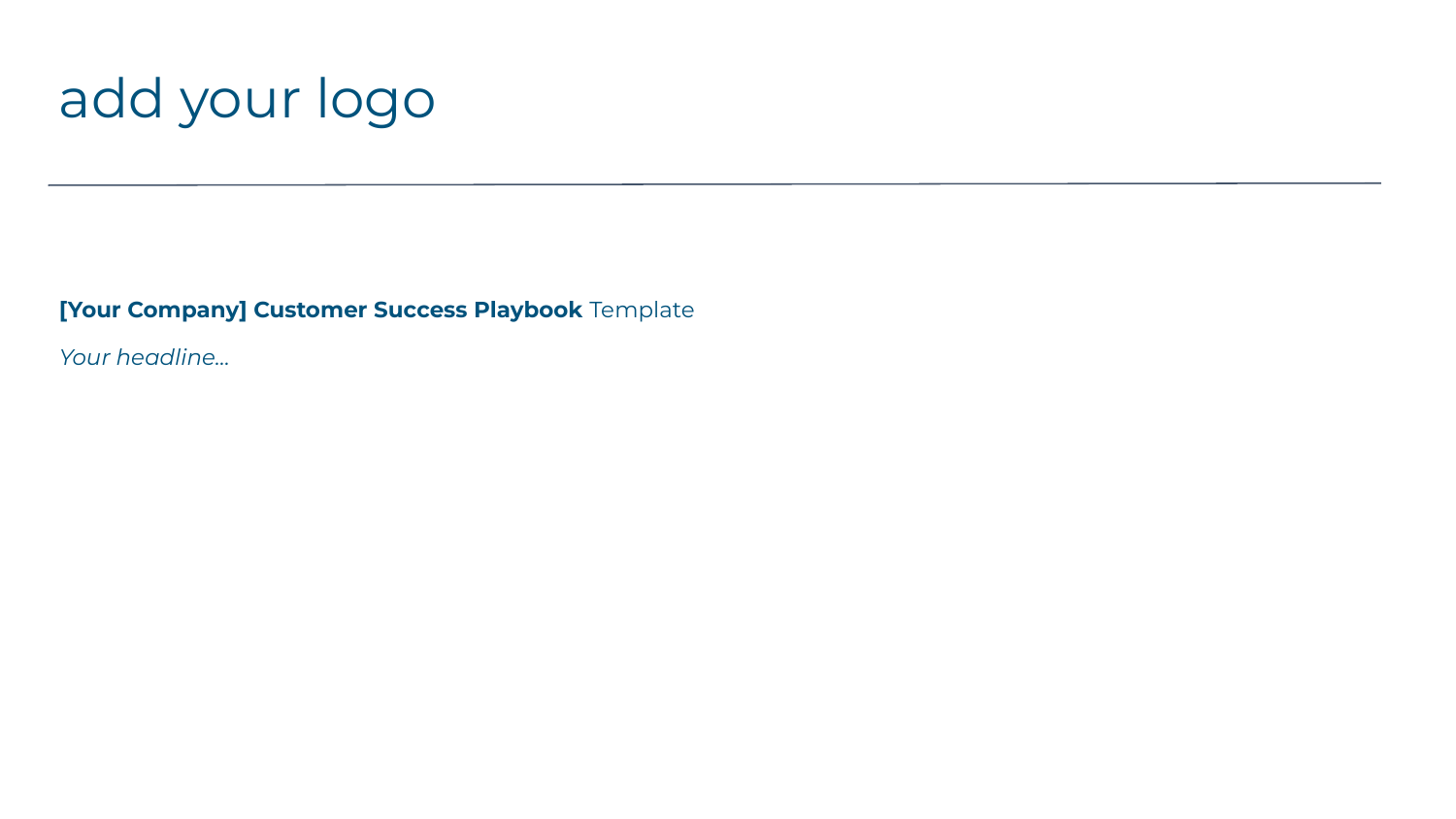

add your logo
# [Your Company] Customer Success Playbook Template

Your headline…